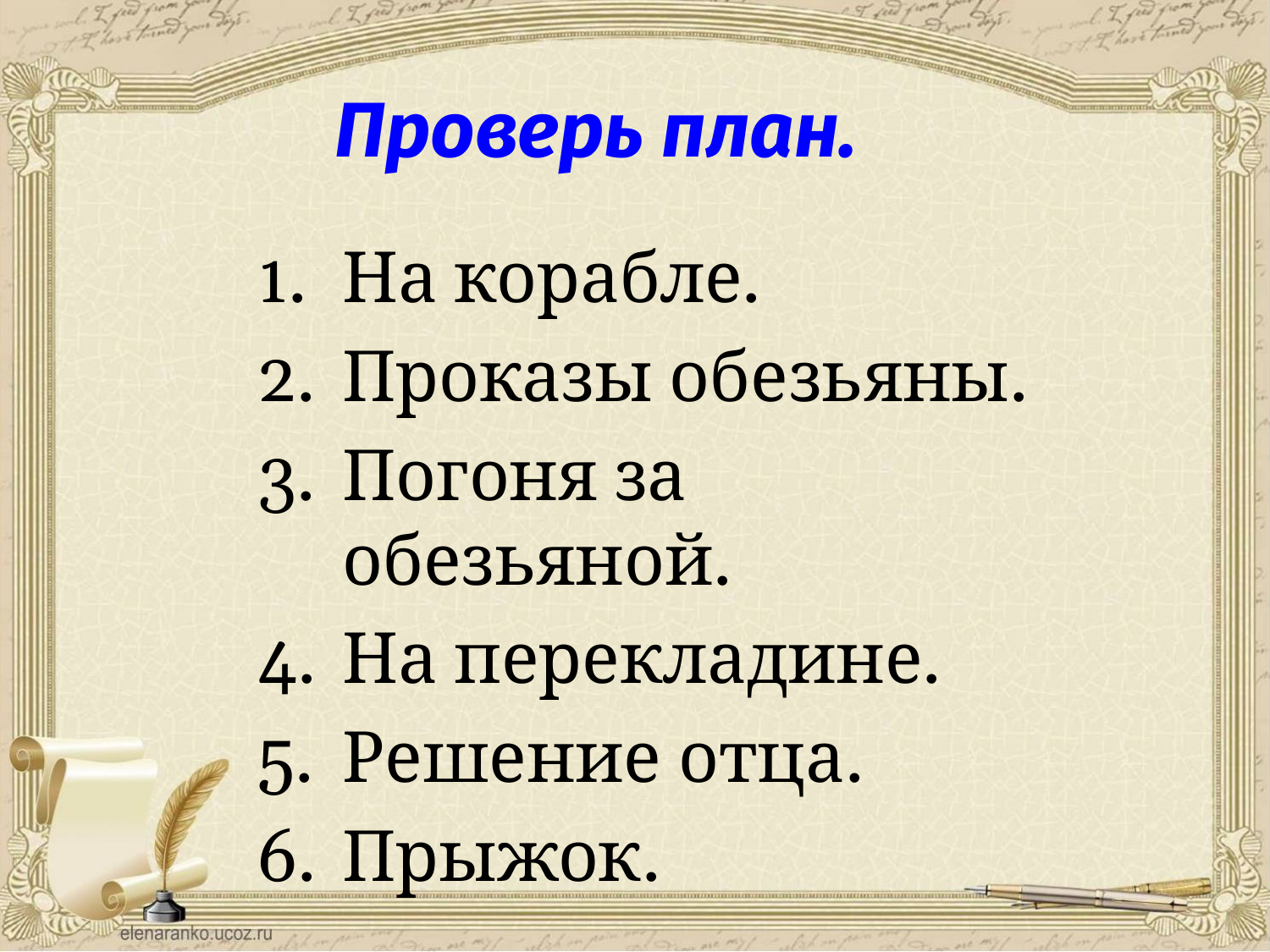

# Проверь план.
На корабле.
Проказы обезьяны.
Погоня за обезьяной.
На перекладине.
Решение отца.
Прыжок.